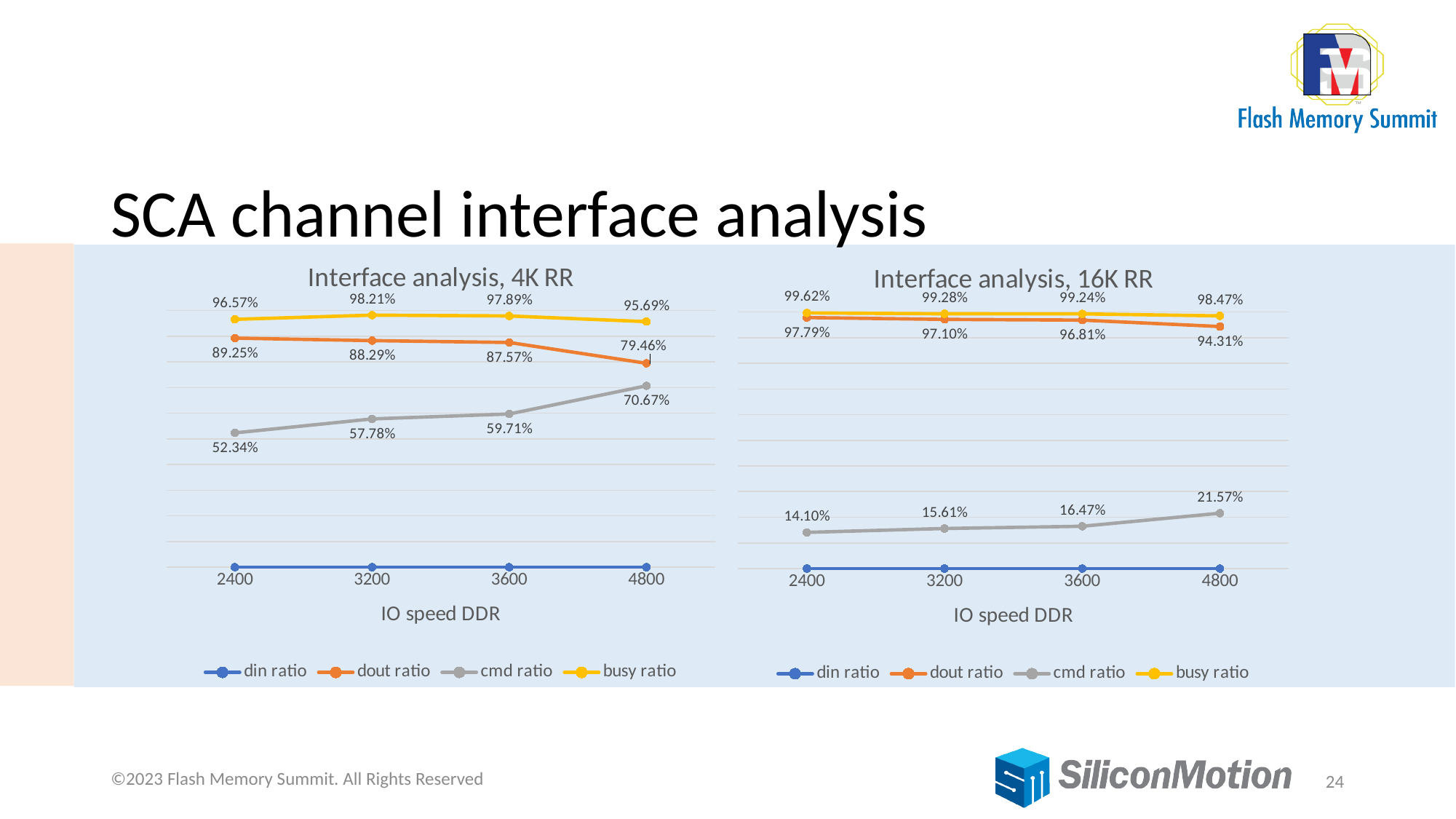

# SCA channel interface analysis

### Chart: Interface analysis, 4K RR

| Category |  |  |  |  |
|---|---|---|---|---|
| 2400 | 0.0 | 0.892506 | 0.52335 | 0.96571 |
| 3200 | 0.0 | 0.882884 | 0.577785 | 0.982127 |
| 3600 | 0.0 | 0.875672 | 0.597069 | 0.978933 |
| 4800 | 0.0 | 0.794555 | 0.706744 | 0.956944 |

### Chart: Interface analysis, 16K RR

| Category |  |  |  |  |
|---|---|---|---|---|
| 2400 | 0.0 | 0.977913 | 0.140984 | 0.996209 |
| 3200 | 0.0 | 0.970983 | 0.156094 | 0.992764 |
| 3600 | 0.0 | 0.968089 | 0.164657 | 0.992354 |
| 4800 | 0.0 | 0.943075 | 0.215705 | 0.984701 |
©2023 Flash Memory Summit. All Rights Reserved
24